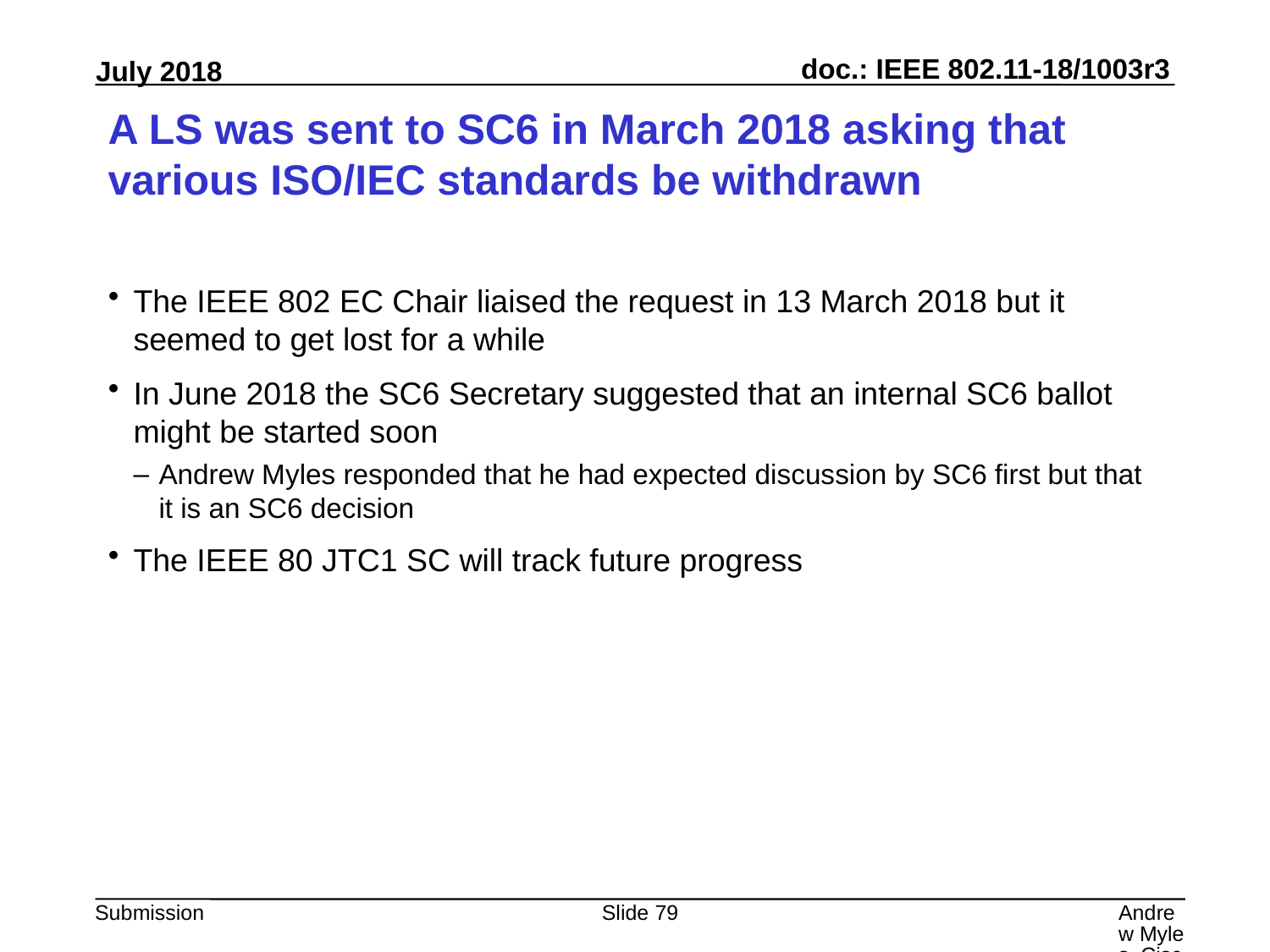

# A LS was sent to SC6 in March 2018 asking that  various ISO/IEC standards be withdrawn
The IEEE 802 EC Chair liaised the request in 13 March 2018 but it seemed to get lost for a while
In June 2018 the SC6 Secretary suggested that an internal SC6 ballot might be started soon
Andrew Myles responded that he had expected discussion by SC6 first but that it is an SC6 decision
The IEEE 80 JTC1 SC will track future progress

Slide 79
Andrew Myles, Cisco